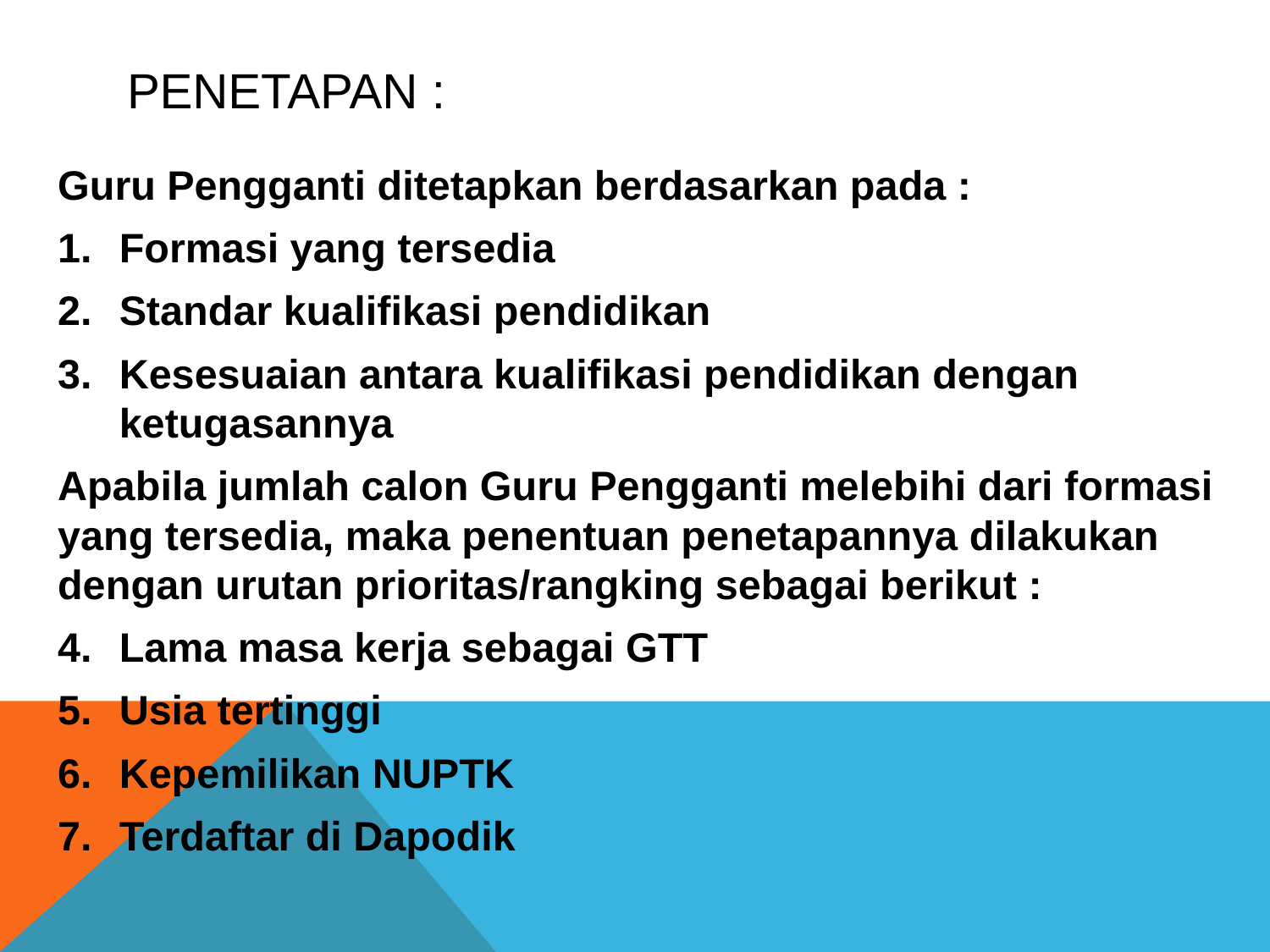

# PENETAPAN :
Guru Pengganti ditetapkan berdasarkan pada :
Formasi yang tersedia
Standar kualifikasi pendidikan
Kesesuaian antara kualifikasi pendidikan dengan ketugasannya
Apabila jumlah calon Guru Pengganti melebihi dari formasi yang tersedia, maka penentuan penetapannya dilakukan dengan urutan prioritas/rangking sebagai berikut :
Lama masa kerja sebagai GTT
Usia tertinggi
Kepemilikan NUPTK
Terdaftar di Dapodik